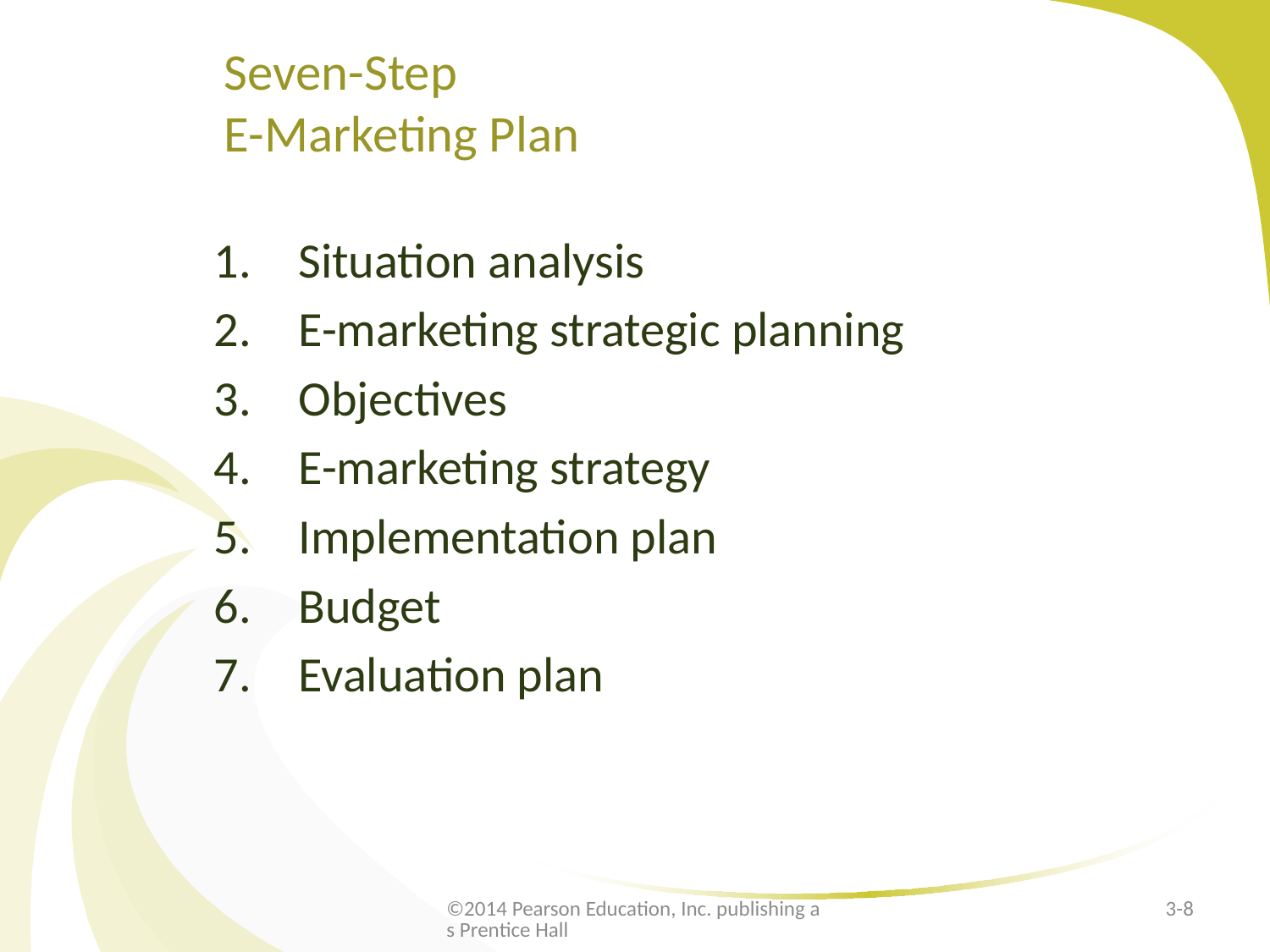

# Seven-Step E-Marketing Plan
Situation analysis
E-marketing strategic planning
Objectives
E-marketing strategy
Implementation plan
Budget
Evaluation plan
©2014 Pearson Education, Inc. publishing as Prentice Hall
3-8